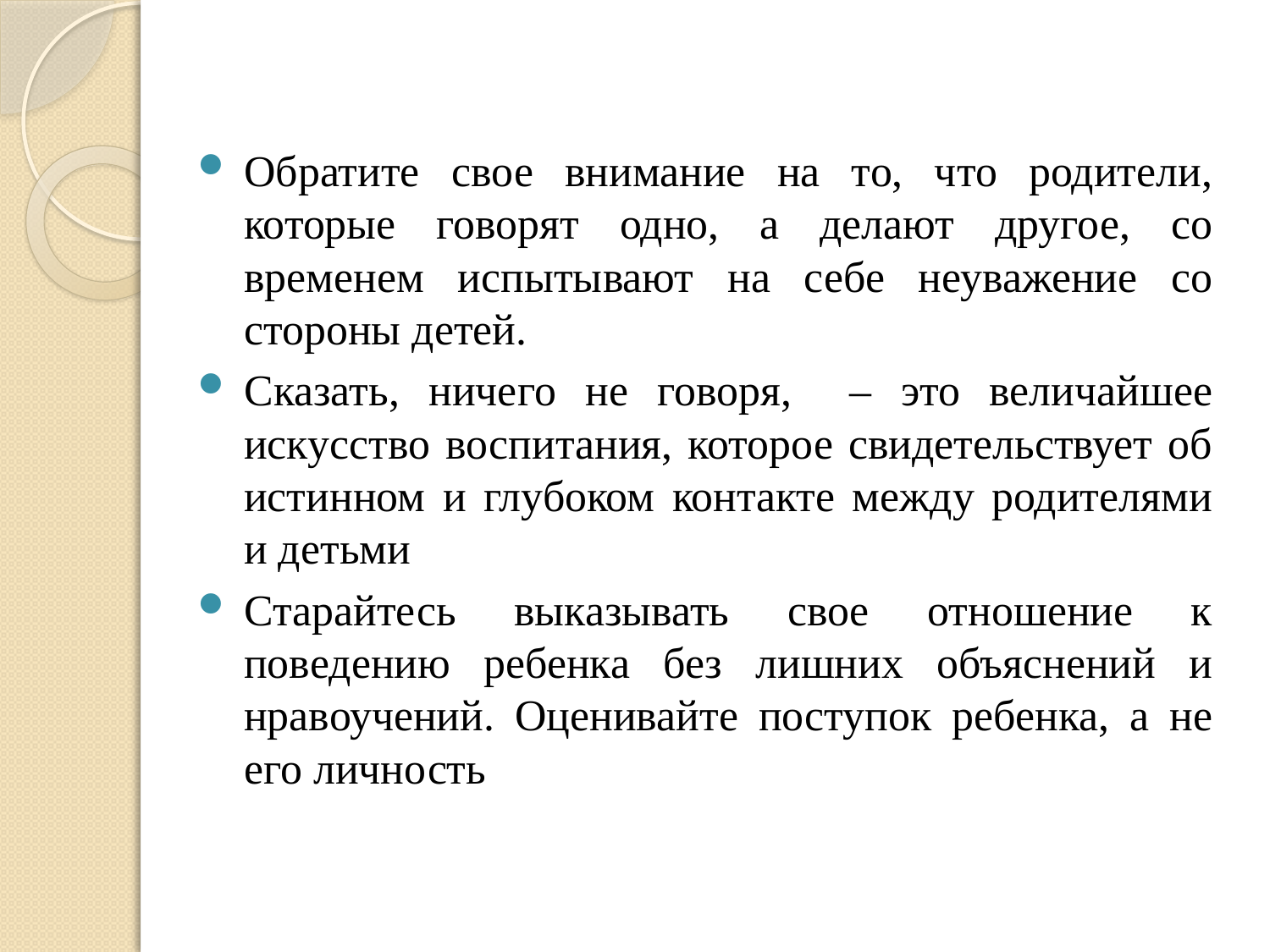

Обратите свое внимание на то, что родители, которые говорят одно, а делают другое, со временем испытывают на себе неуважение со стороны детей.
Сказать, ничего не говоря,  – это величайшее искусство воспитания, которое свидетельствует об истинном и глубоком контакте между родителями и детьми
Старайтесь выказывать свое отношение к поведению ребенка без лишних объяснений и нравоучений. Оценивайте поступок ребенка, а не его личность